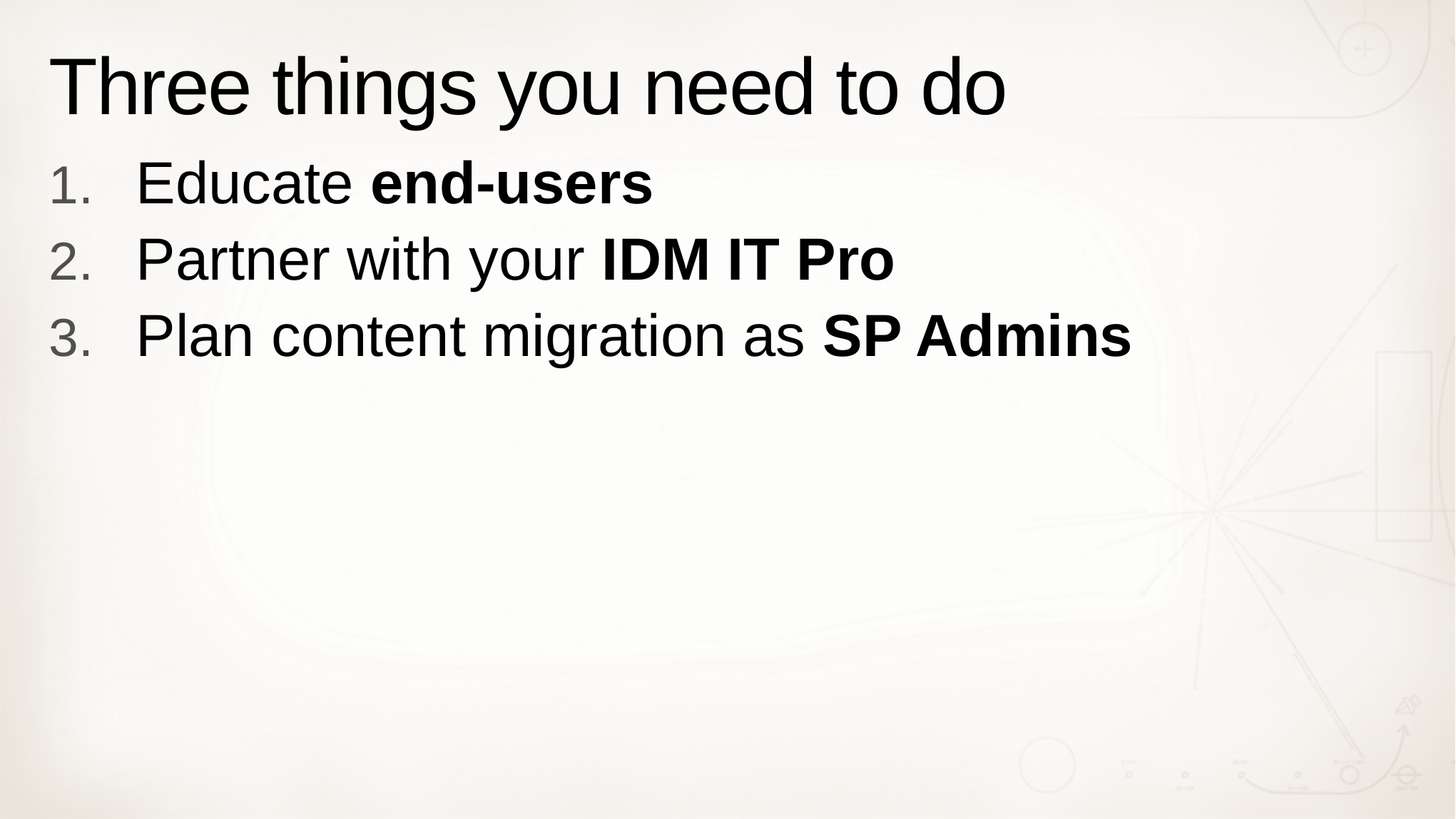

# Three things you need to do
Educate end-users
Partner with your IDM IT Pro
Plan content migration as SP Admins